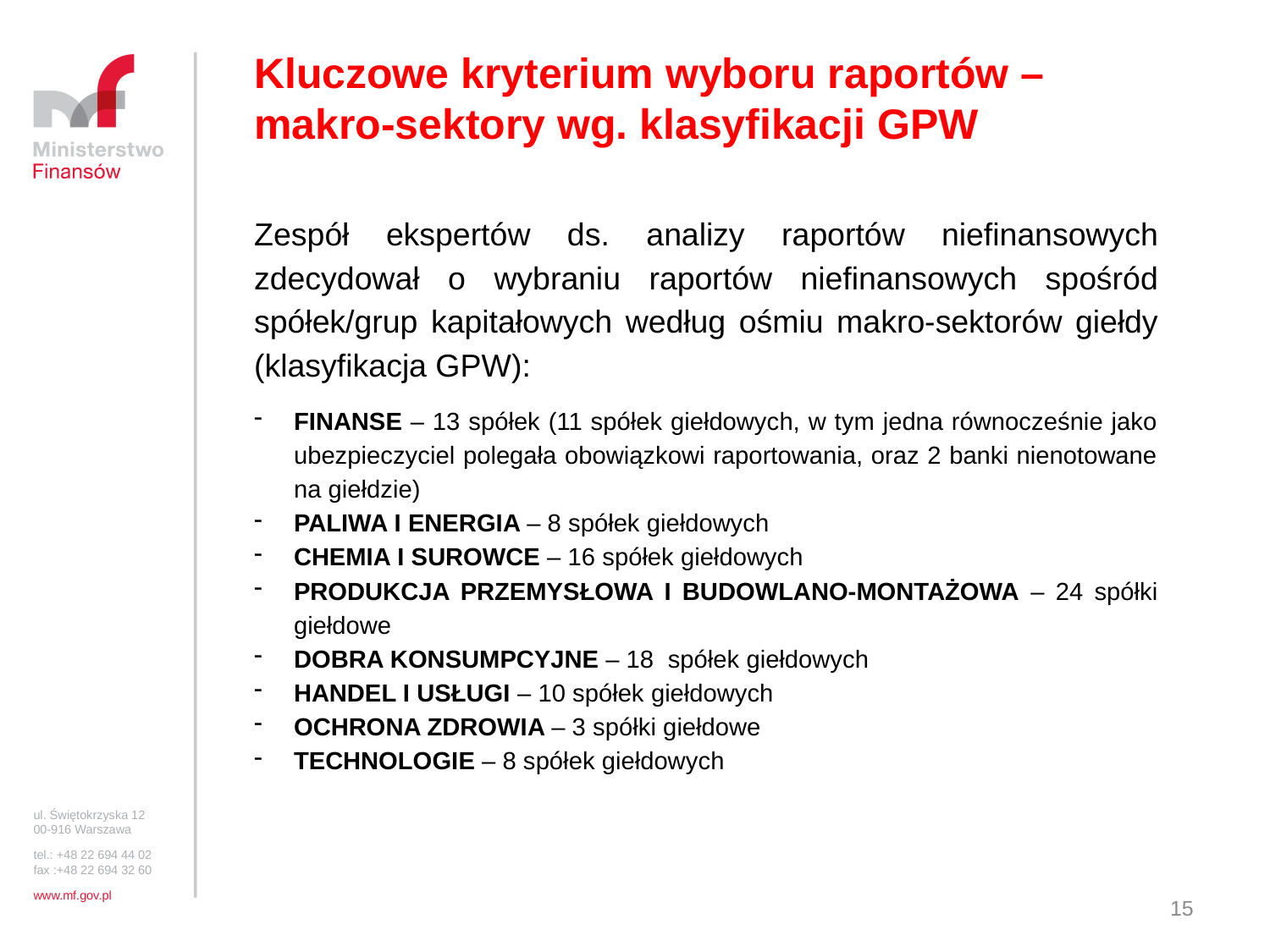

Kluczowe kryterium wyboru raportów – makro-sektory wg. klasyfikacji GPW
Zespół ekspertów ds. analizy raportów niefinansowych zdecydował o wybraniu raportów niefinansowych spośród spółek/grup kapitałowych według ośmiu makro-sektorów giełdy (klasyfikacja GPW):
FINANSE – 13 spółek (11 spółek giełdowych, w tym jedna równocześnie jako ubezpieczyciel polegała obowiązkowi raportowania, oraz 2 banki nienotowane na giełdzie)
PALIWA I ENERGIA – 8 spółek giełdowych
CHEMIA I SUROWCE – 16 spółek giełdowych
PRODUKCJA PRZEMYSŁOWA I BUDOWLANO-MONTAŻOWA – 24 spółki giełdowe
DOBRA KONSUMPCYJNE – 18  spółek giełdowych
HANDEL I USŁUGI – 10 spółek giełdowych
OCHRONA ZDROWIA – 3 spółki giełdowe
TECHNOLOGIE – 8 spółek giełdowych
ul. Świętokrzyska 12
00-916 Warszawa

tel.: +48 22 694 44 02
fax :+48 22 694 32 60

www.mf.gov.pl
15